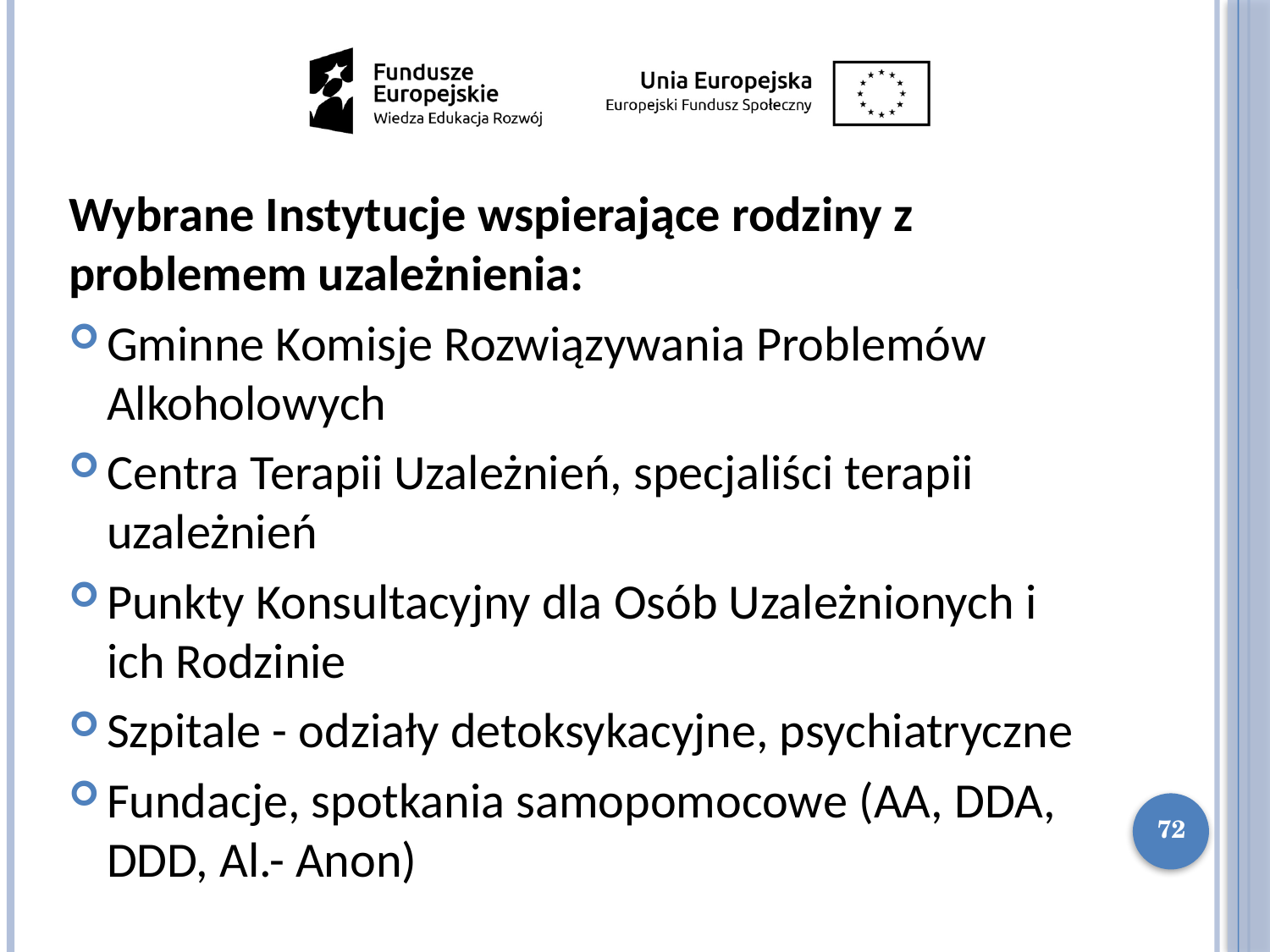

Wybrane Instytucje wspierające rodziny z problemem uzależnienia:
Gminne Komisje Rozwiązywania Problemów Alkoholowych
Centra Terapii Uzależnień, specjaliści terapii uzależnień
Punkty Konsultacyjny dla Osób Uzależnionych i ich Rodzinie
Szpitale - odziały detoksykacyjne, psychiatryczne
Fundacje, spotkania samopomocowe (AA, DDA, DDD, Al.- Anon)

72